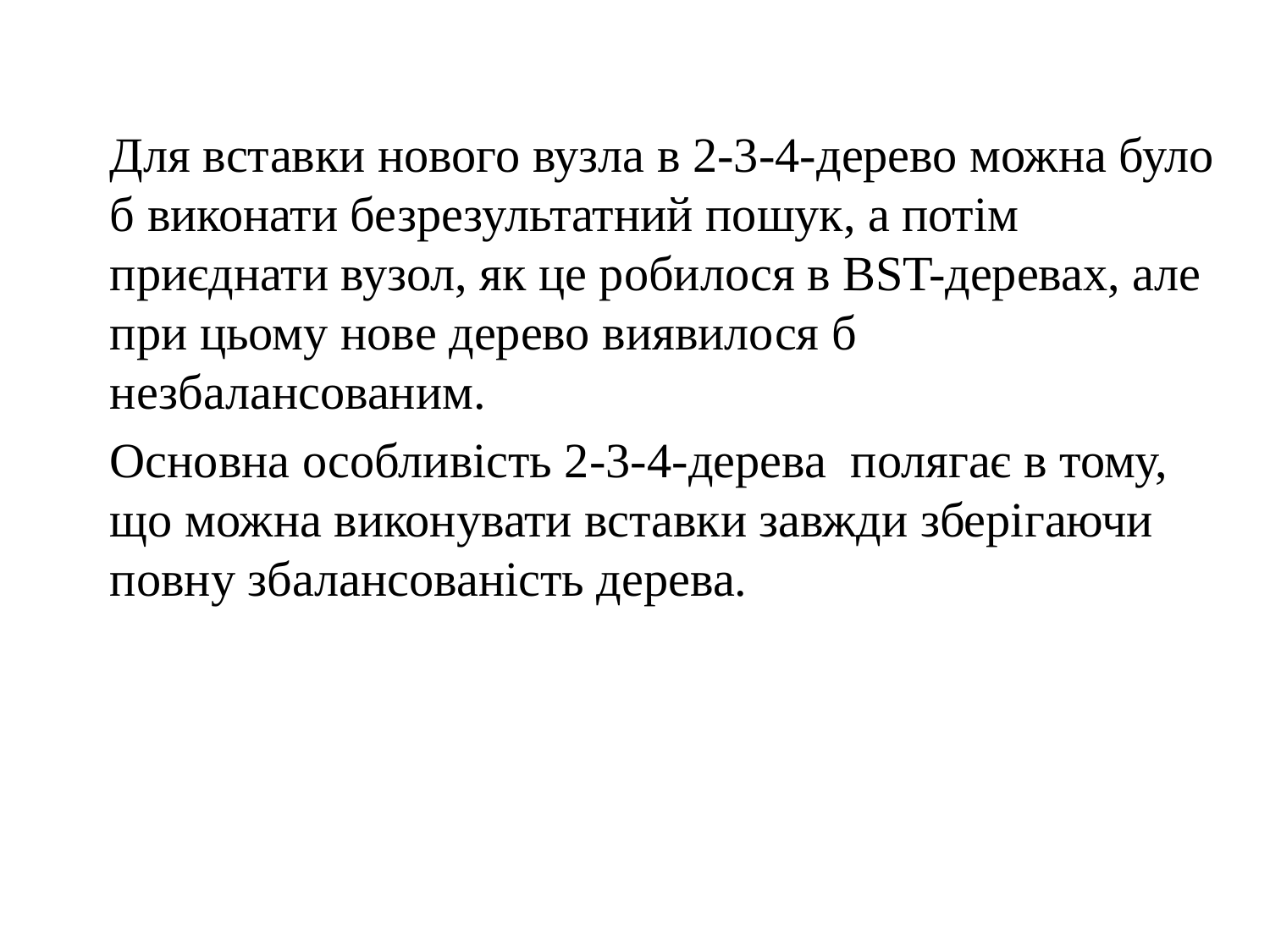

Для вставки нового вузла в 2-3-4-дерево можна було б виконати безрезультатний пошук, а потім приєднати вузол, як це робилося в BST-деревах, але при цьому нове дерево виявилося б незбалансованим.
	Основна особливість 2-3-4-дерева  полягає в тому, що можна виконувати вставки завжди зберігаючи повну збалансованість дерева.